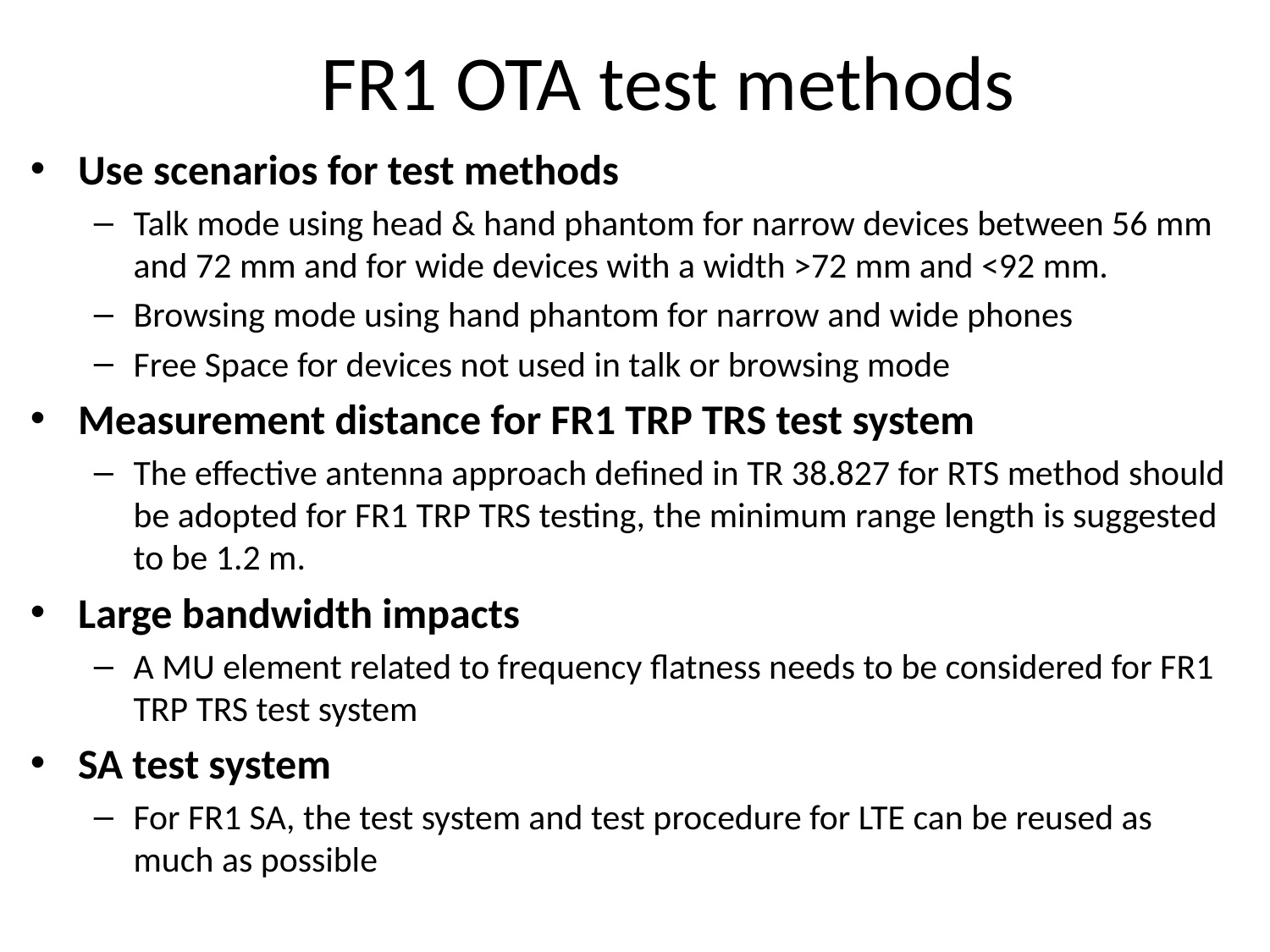

# FR1 OTA test methods
Use scenarios for test methods
Talk mode using head & hand phantom for narrow devices between 56 mm and 72 mm and for wide devices with a width >72 mm and <92 mm.
Browsing mode using hand phantom for narrow and wide phones
Free Space for devices not used in talk or browsing mode
Measurement distance for FR1 TRP TRS test system
The effective antenna approach defined in TR 38.827 for RTS method should be adopted for FR1 TRP TRS testing, the minimum range length is suggested to be 1.2 m.
Large bandwidth impacts
A MU element related to frequency flatness needs to be considered for FR1 TRP TRS test system
SA test system
For FR1 SA, the test system and test procedure for LTE can be reused as much as possible